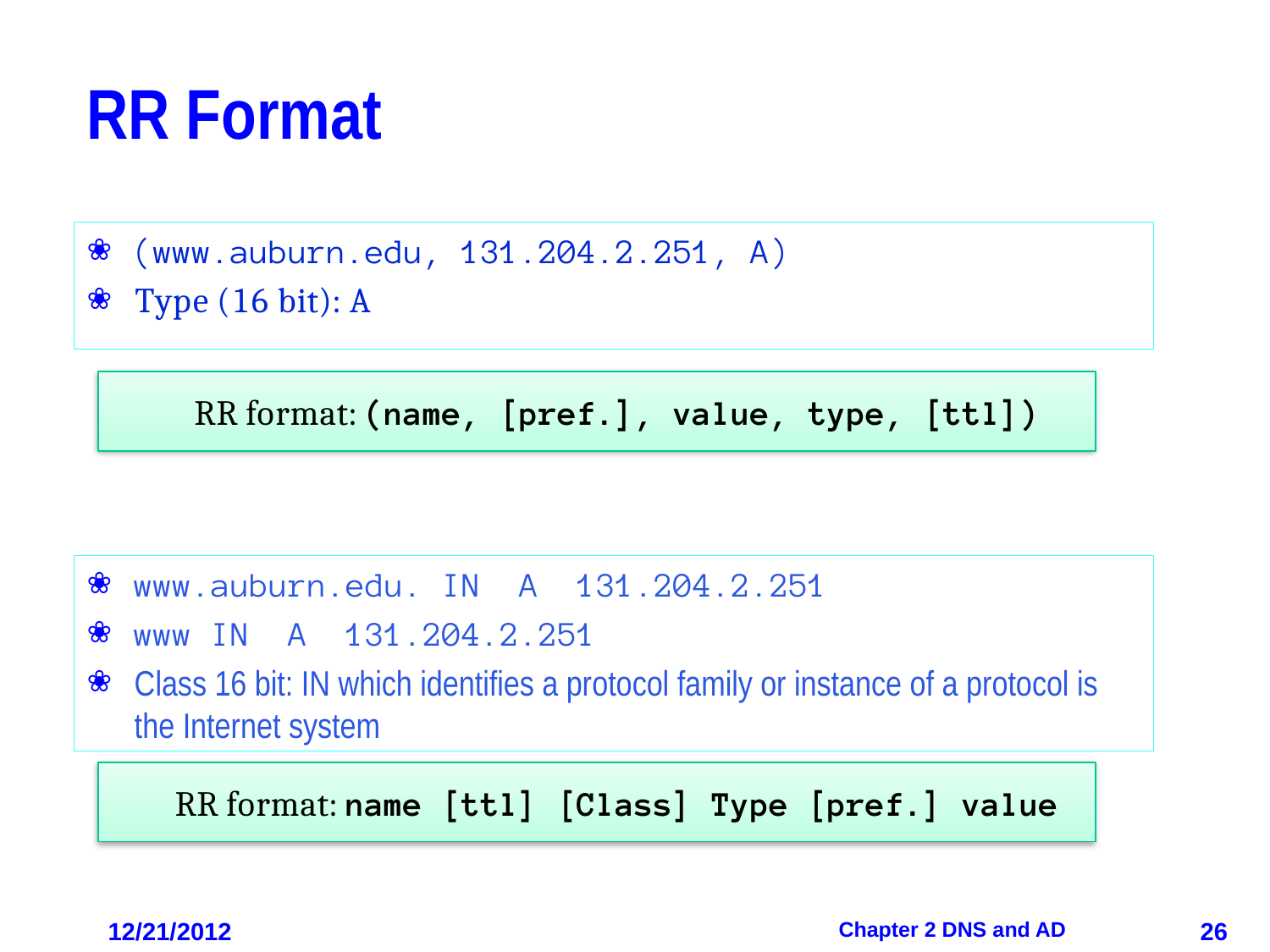

# RR Format
(www.auburn.edu, 131.204.2.251, A)
Type (16 bit): A

RR format: (name, [pref.], value, type, [ttl])
www.auburn.edu. IN  A  131.204.2.251
www IN  A  131.204.2.251
Class 16 bit: IN which identifies a protocol family or instance of a protocol is the Internet system

RR format: name [ttl] [Class] Type [pref.] value
12/21/2012
Chapter 2 DNS and AD
26